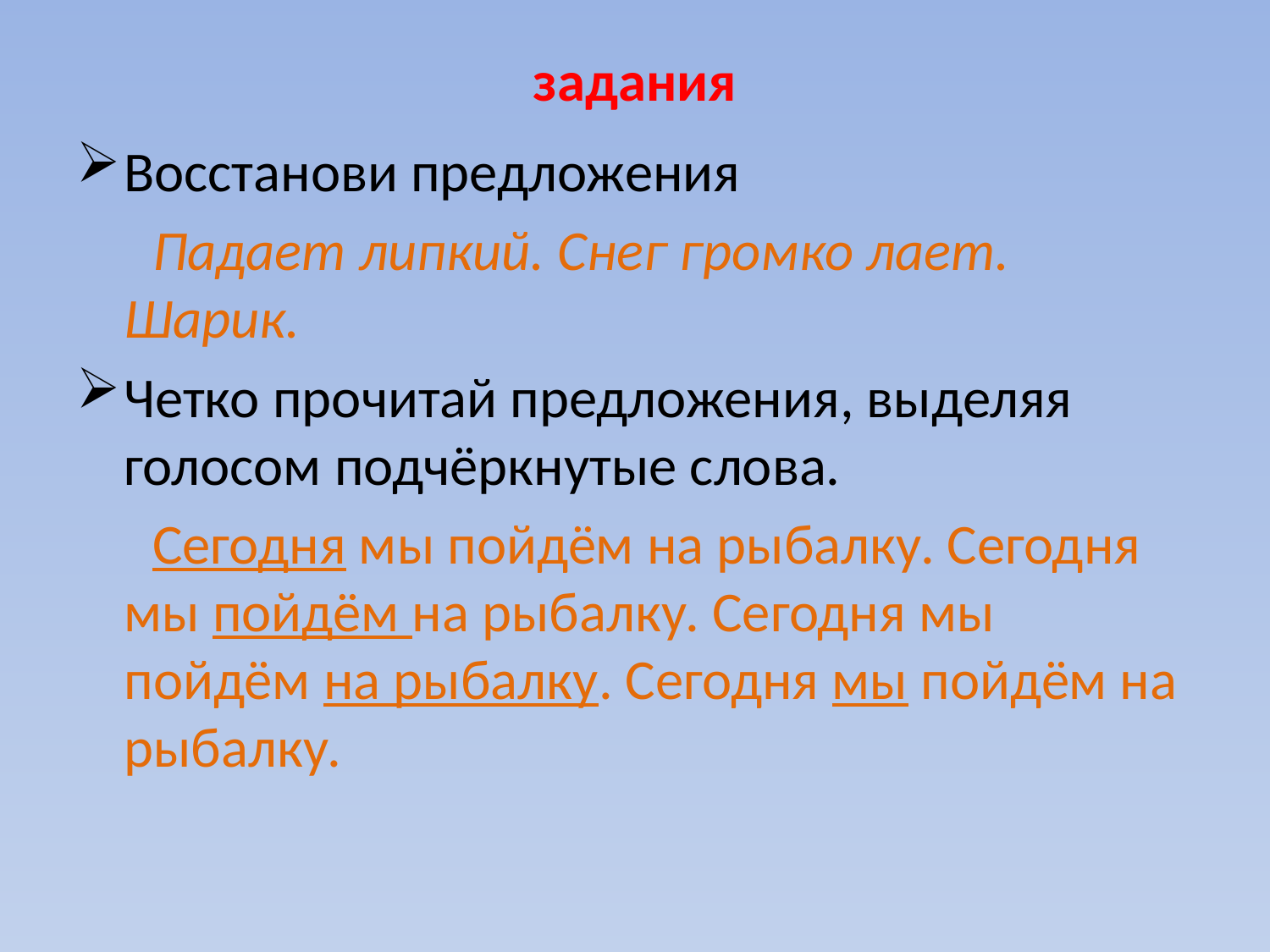

# задания
Восстанови предложения
      Падает липкий. Снег громко лает. Шарик.
Четко прочитай предложения, выделяя голосом подчёркнутые слова.
      Сегодня мы пойдём на рыбалку. Сегодня мы пойдём на рыбалку. Сегодня мы пойдём на рыбалку. Сегодня мы пойдём на рыбалку.